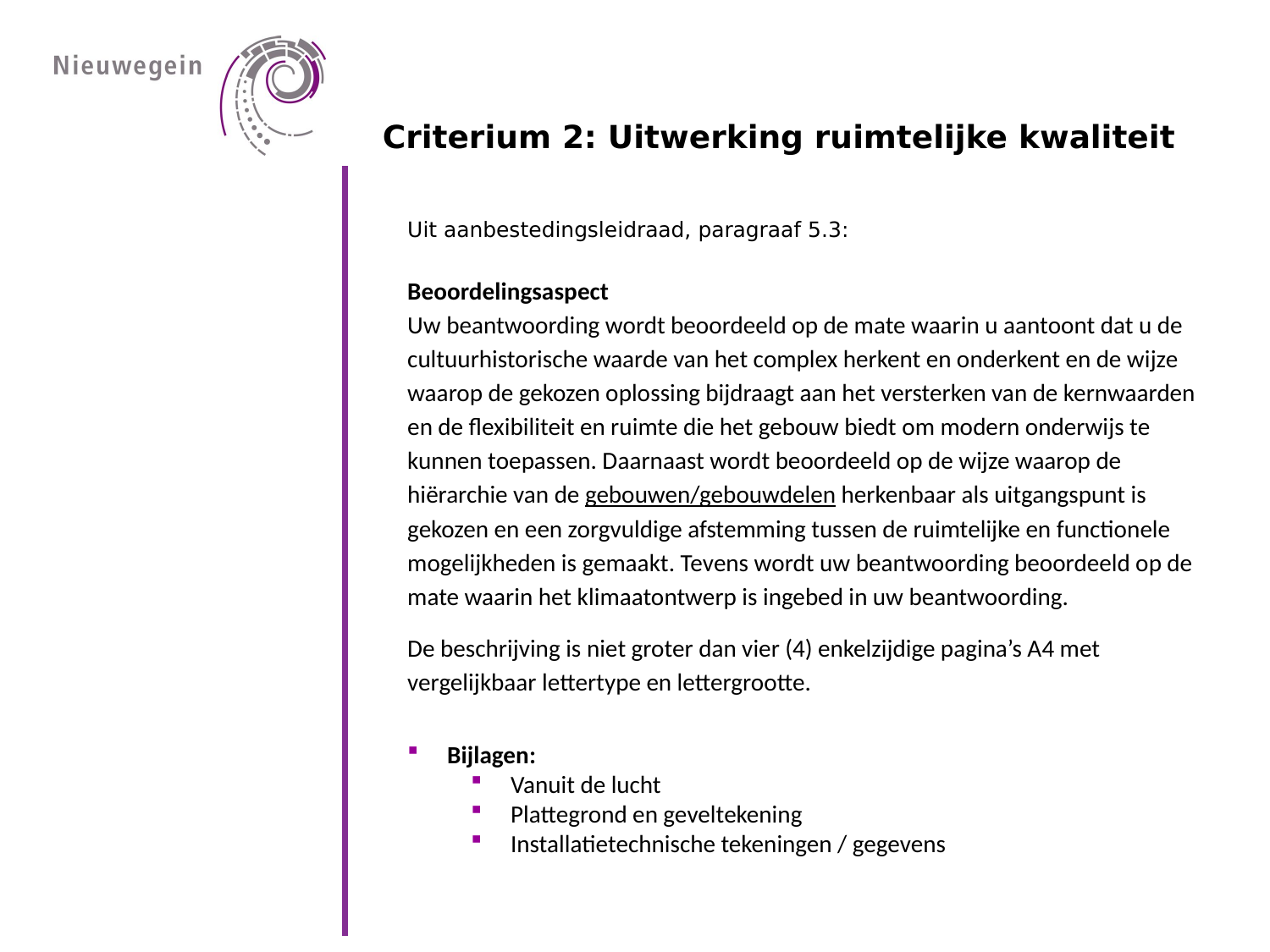

Criterium 2: Uitwerking ruimtelijke kwaliteit
Uit aanbestedingsleidraad, paragraaf 5.3:
Beoordelingsaspect
Uw beantwoording wordt beoordeeld op de mate waarin u aantoont dat u de cultuurhistorische waarde van het complex herkent en onderkent en de wijze waarop de gekozen oplossing bijdraagt aan het versterken van de kernwaarden en de flexibiliteit en ruimte die het gebouw biedt om modern onderwijs te kunnen toepassen. Daarnaast wordt beoordeeld op de wijze waarop de hiërarchie van de gebouwen/gebouwdelen herkenbaar als uitgangspunt is gekozen en een zorgvuldige afstemming tussen de ruimtelijke en functionele mogelijkheden is gemaakt. Tevens wordt uw beantwoording beoordeeld op de mate waarin het klimaatontwerp is ingebed in uw beantwoording.
De beschrijving is niet groter dan vier (4) enkelzijdige pagina’s A4 met vergelijkbaar lettertype en lettergrootte.

Bijlagen:
Vanuit de lucht
Plattegrond en geveltekening
Installatietechnische tekeningen / gegevens